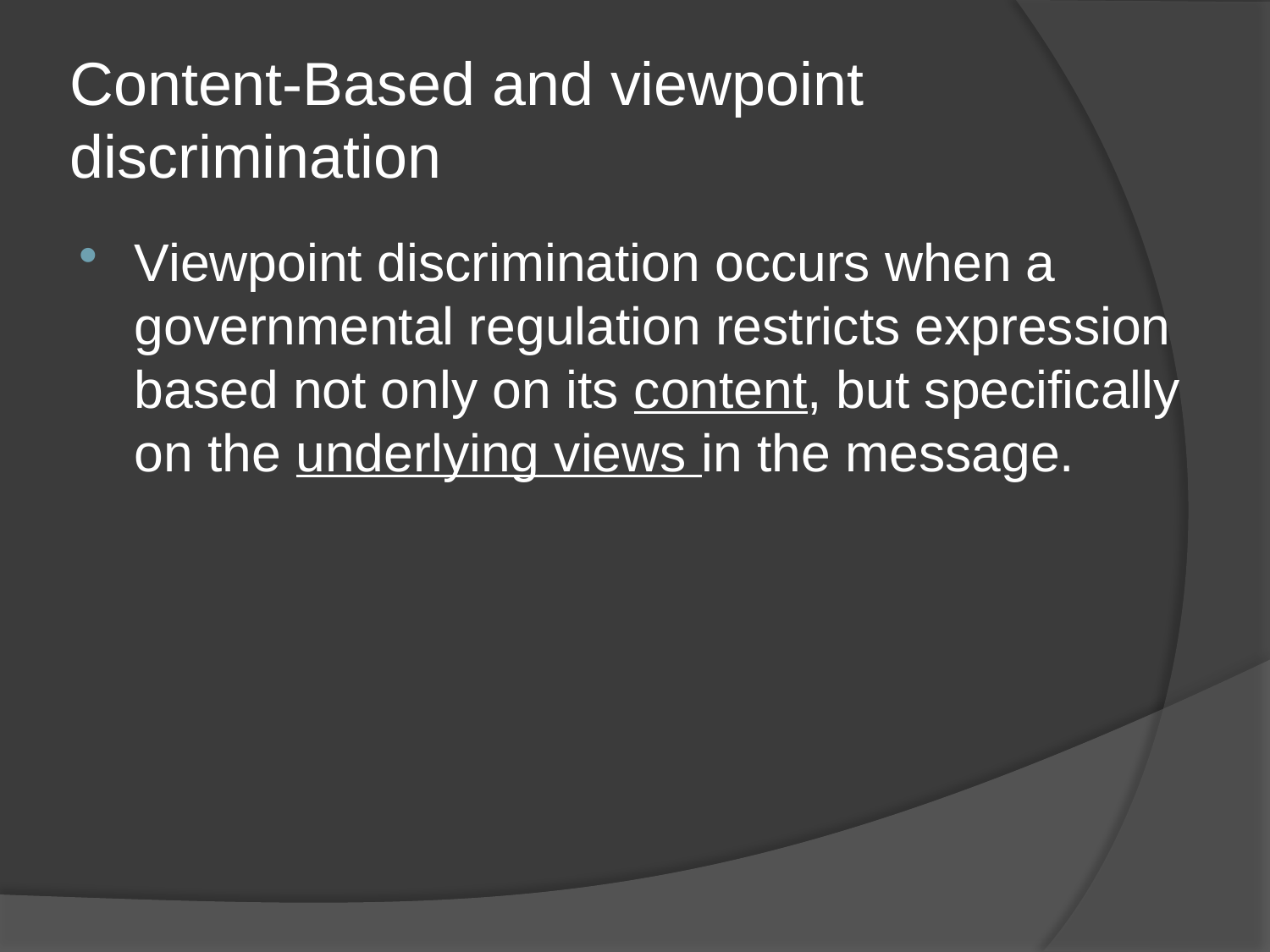

# Content-Based and viewpoint discrimination
Viewpoint discrimination occurs when a governmental regulation restricts expression based not only on its content, but specifically on the underlying views in the message.